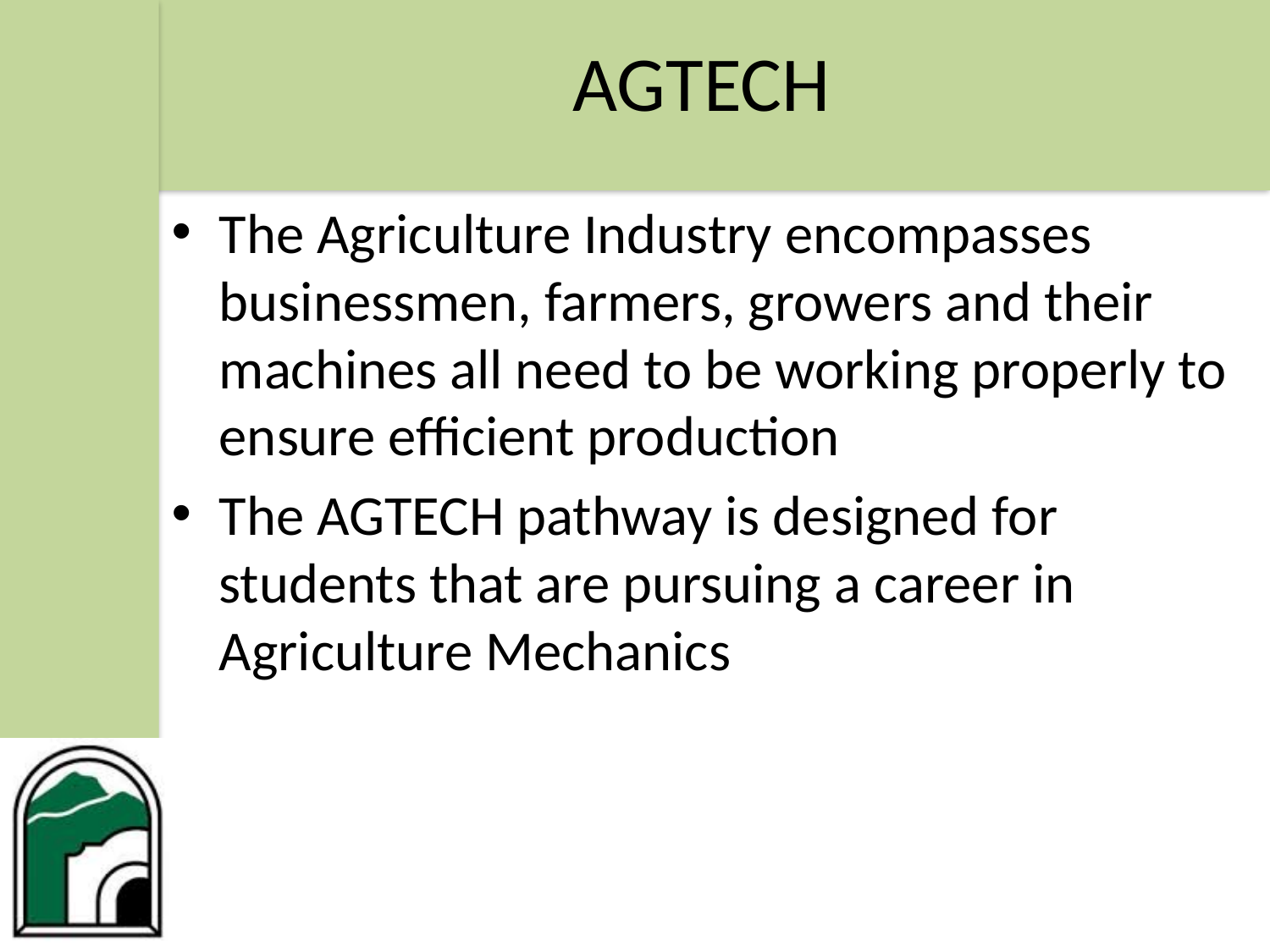

# AGTECH
The Agriculture Industry encompasses businessmen, farmers, growers and their machines all need to be working properly to ensure efficient production
The AGTECH pathway is designed for students that are pursuing a career in Agriculture Mechanics